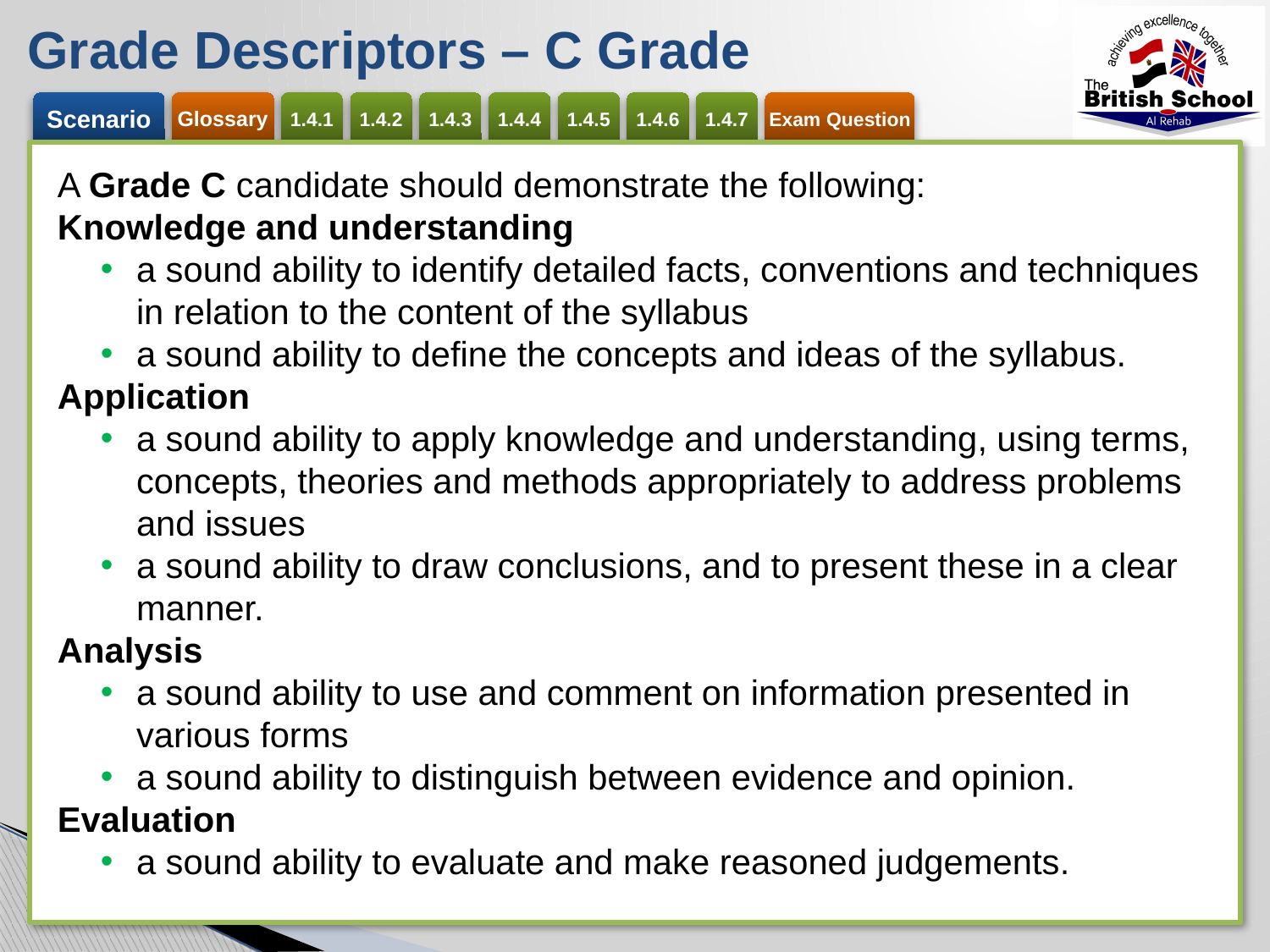

# Grade Descriptors – C Grade
A Grade C candidate should demonstrate the following:
Knowledge and understanding
a sound ability to identify detailed facts, conventions and techniques in relation to the content of the syllabus
a sound ability to define the concepts and ideas of the syllabus.
Application
a sound ability to apply knowledge and understanding, using terms, concepts, theories and methods appropriately to address problems and issues
a sound ability to draw conclusions, and to present these in a clear manner.
Analysis
a sound ability to use and comment on information presented in various forms
a sound ability to distinguish between evidence and opinion.
Evaluation
a sound ability to evaluate and make reasoned judgements.